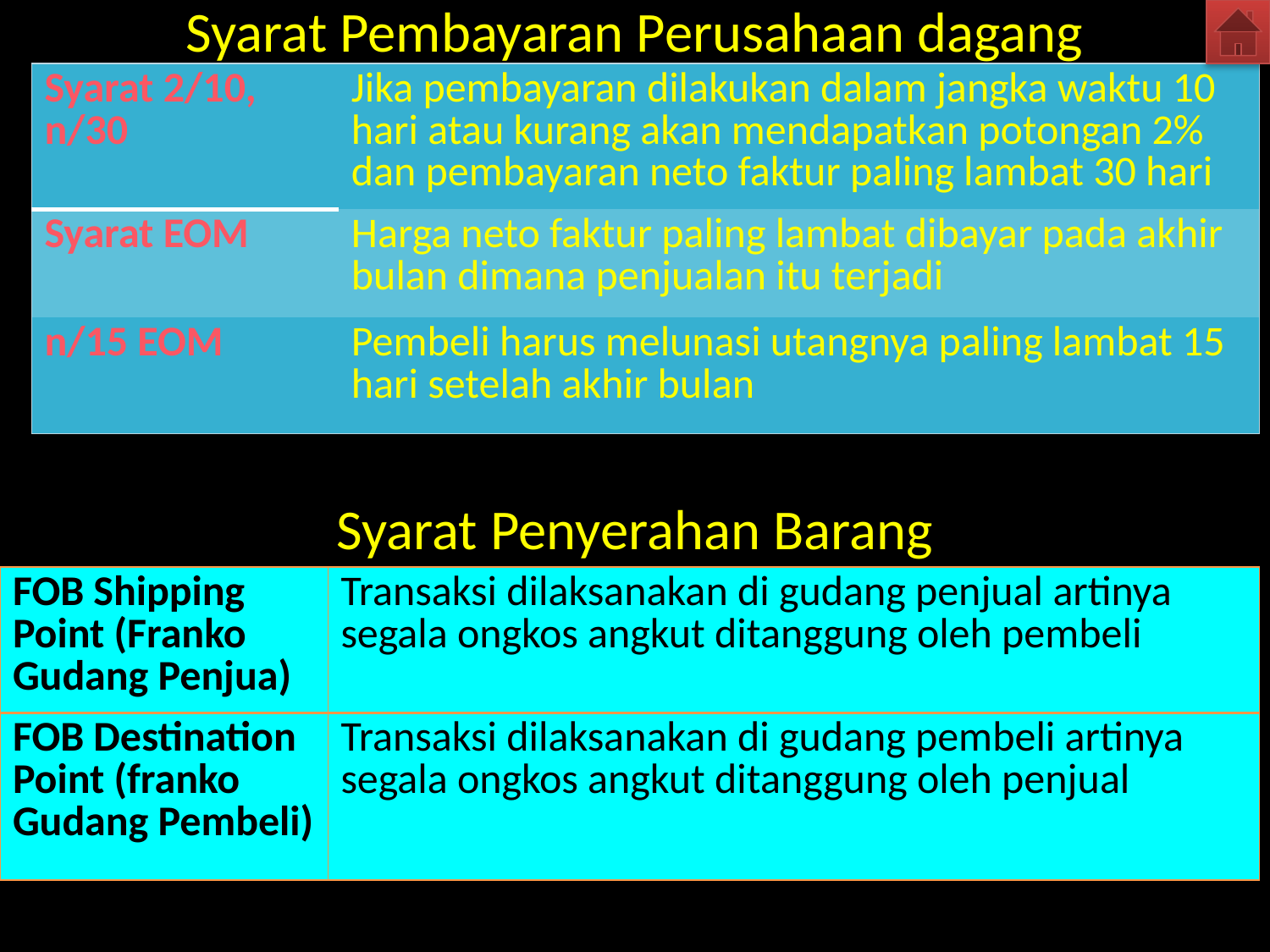

# Syarat Pembayaran Perusahaan dagang
| Syarat 2/10, n/30 | Jika pembayaran dilakukan dalam jangka waktu 10 hari atau kurang akan mendapatkan potongan 2% dan pembayaran neto faktur paling lambat 30 hari |
| --- | --- |
| Syarat EOM | Harga neto faktur paling lambat dibayar pada akhir bulan dimana penjualan itu terjadi |
| n/15 EOM | Pembeli harus melunasi utangnya paling lambat 15 hari setelah akhir bulan |
Syarat Penyerahan Barang
| FOB Shipping Point (Franko Gudang Penjua) | Transaksi dilaksanakan di gudang penjual artinya segala ongkos angkut ditanggung oleh pembeli |
| --- | --- |
| FOB Destination Point (franko Gudang Pembeli) | Transaksi dilaksanakan di gudang pembeli artinya segala ongkos angkut ditanggung oleh penjual |